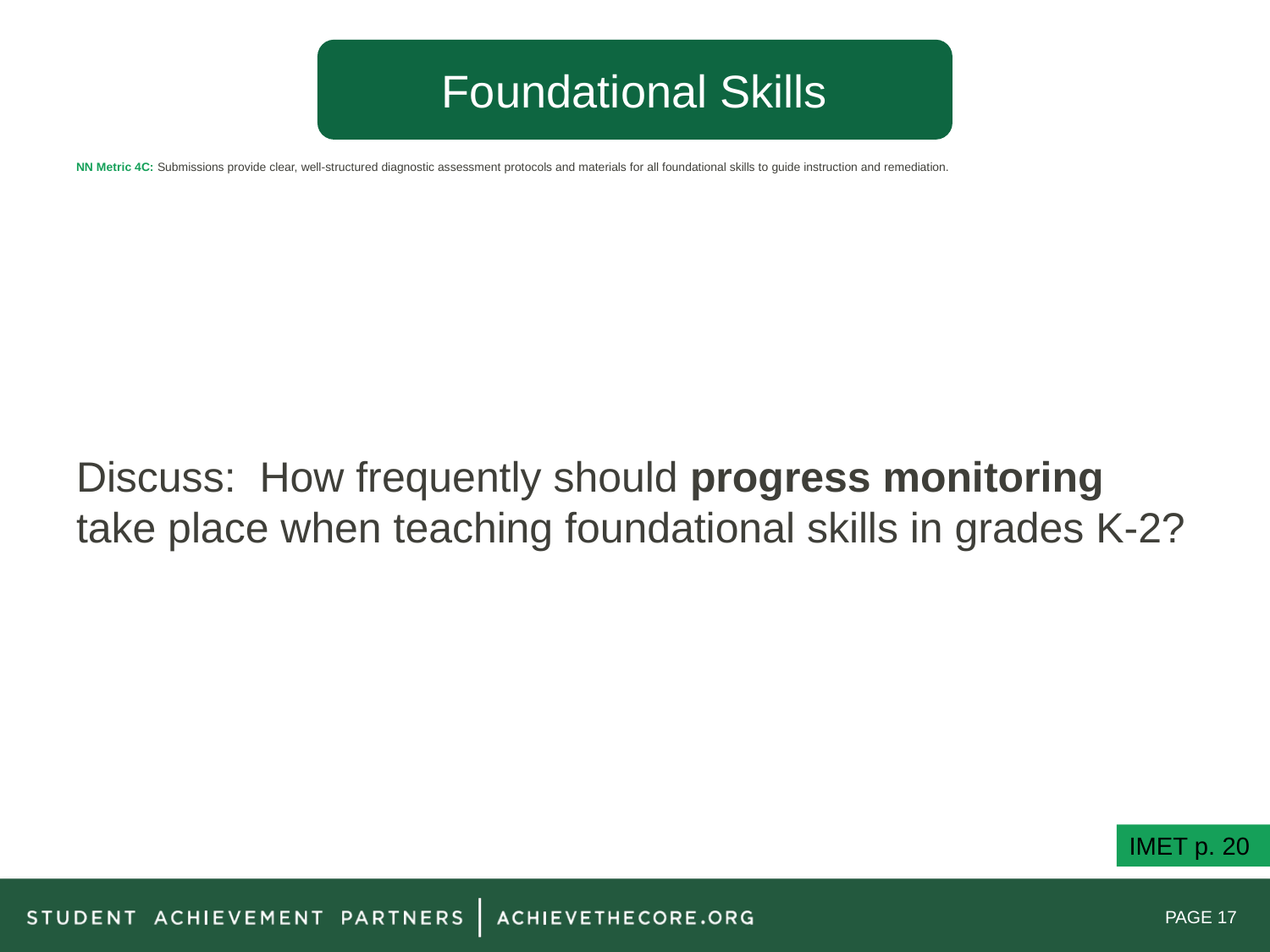

# NN Metric 4C: Submissions provide clear, well-structured diagnostic assessment protocols and materials for all foundational skills to guide instruction and remediation.
Foundational Skills

Discuss:  How frequently should progress monitoring take place when teaching foundational skills in grades K-2?
IMET p. 20